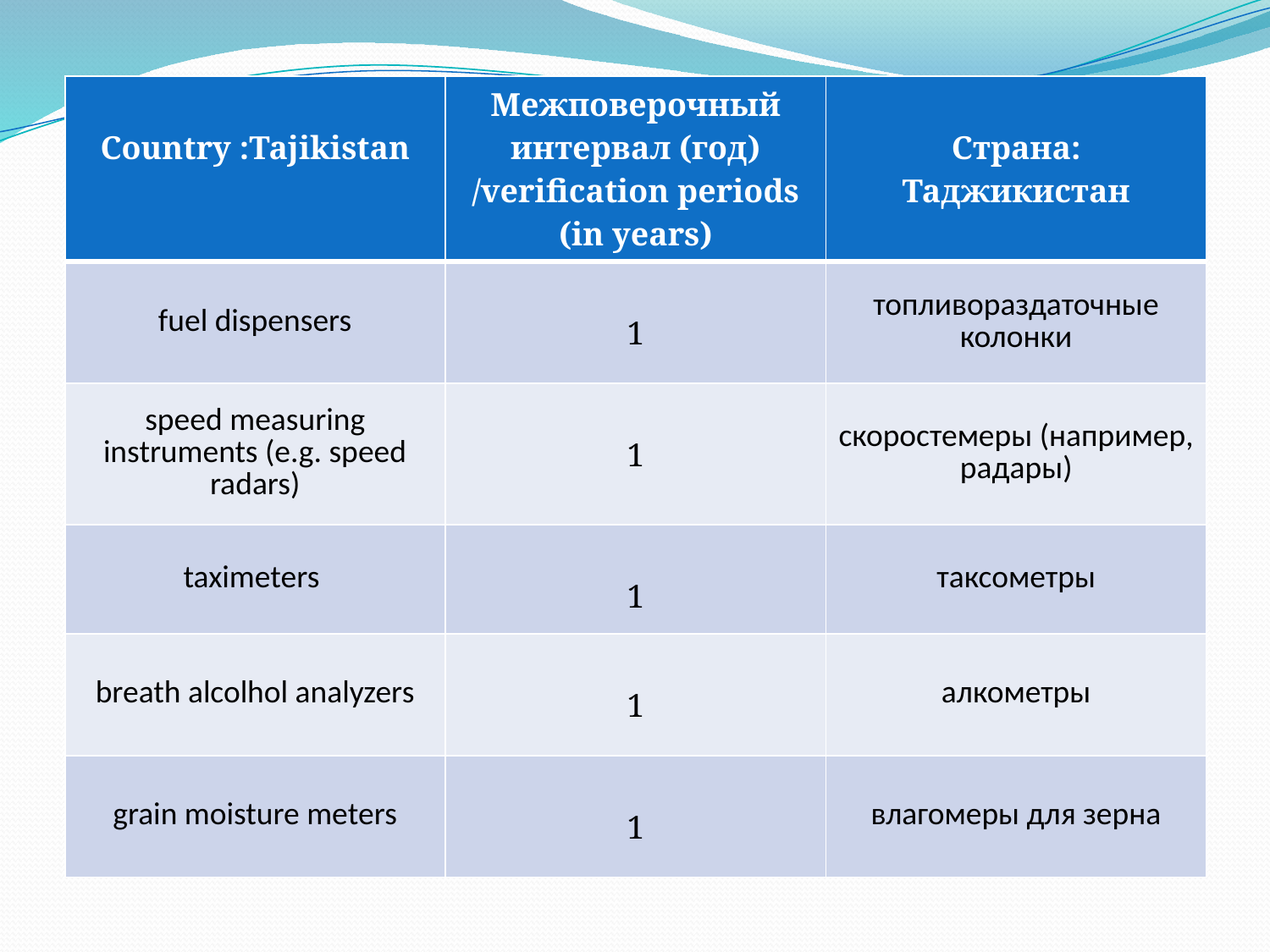

| Country :Tajikistan | Межповерочный интервал (год) /verification periods (in years) | Страна: Таджикистан |
| --- | --- | --- |
| fuel dispensers | 1 | топливораздаточные колонки |
| speed measuring instruments (e.g. speed radars) | 1 | скоростемеры (например, радары) |
| taximeters | 1 | таксометры |
| breath alcolhol analyzers | 1 | алкометры |
| grain moisture meters | 1 | влагомеры для зерна |